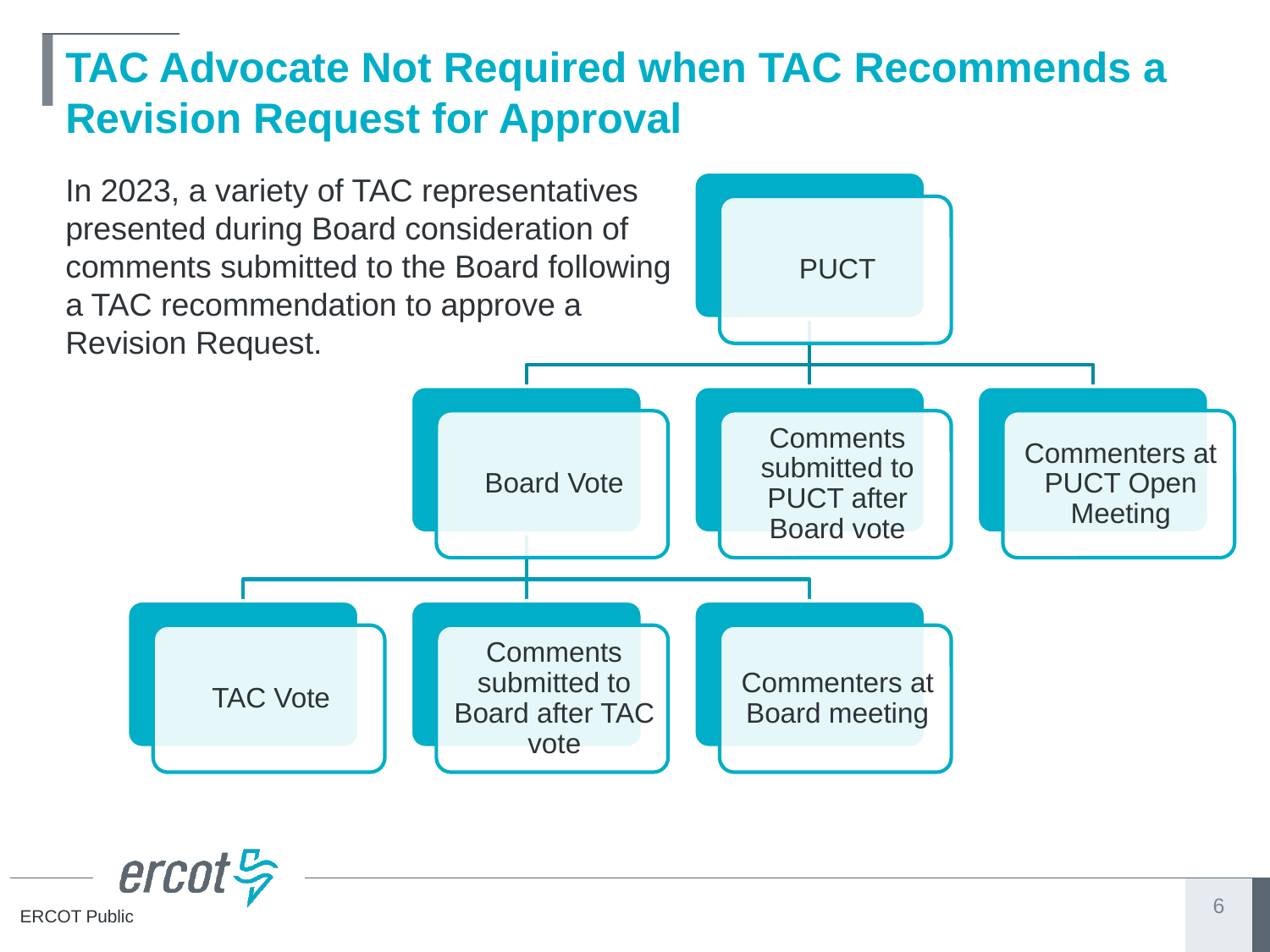

# TAC Advocate Not Required when TAC Recommends a Revision Request for Approval
PUCT
Board Vote
TAC Vote
Comments submitted to Board after TAC vote
Commenters at Board meeting
Comments submitted to PUCT after Board vote
Commenters at PUCT Open Meeting
In 2023, a variety of TAC representatives presented during Board consideration of comments submitted to the Board following a TAC recommendation to approve a Revision Request.
6